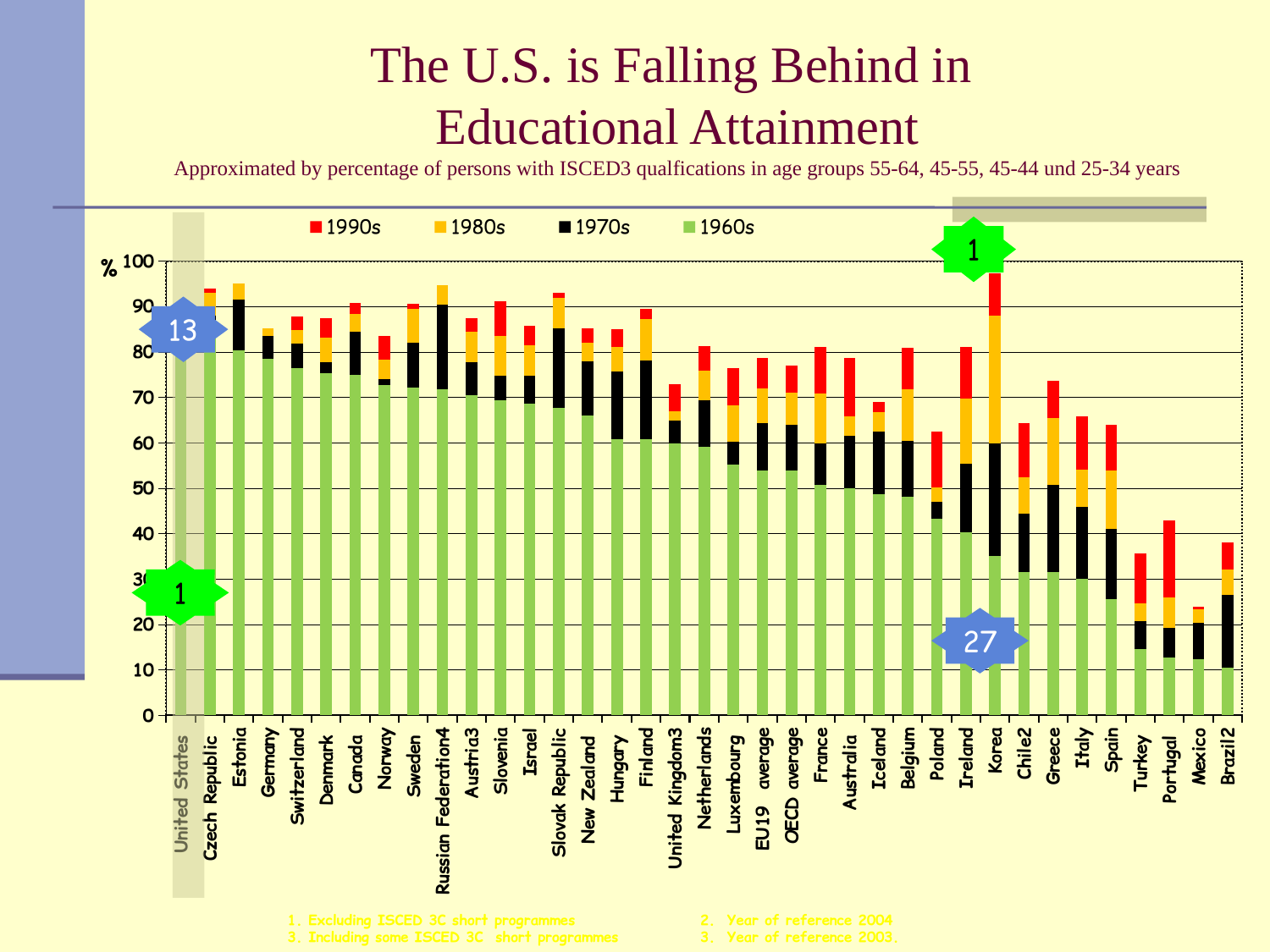

The U.S. is Falling Behind in
Educational Attainment
Approximated by percentage of persons with ISCED3 qualfications in age groups 55-64, 45-55, 45-44 und 25-34 years

[unsupported chart]

1

%
13
1
27
1. Excluding ISCED 3C short programmes 	2.  Year of reference 2004
3. Including some ISCED 3C  short programmes 	3.  Year of reference 2003.